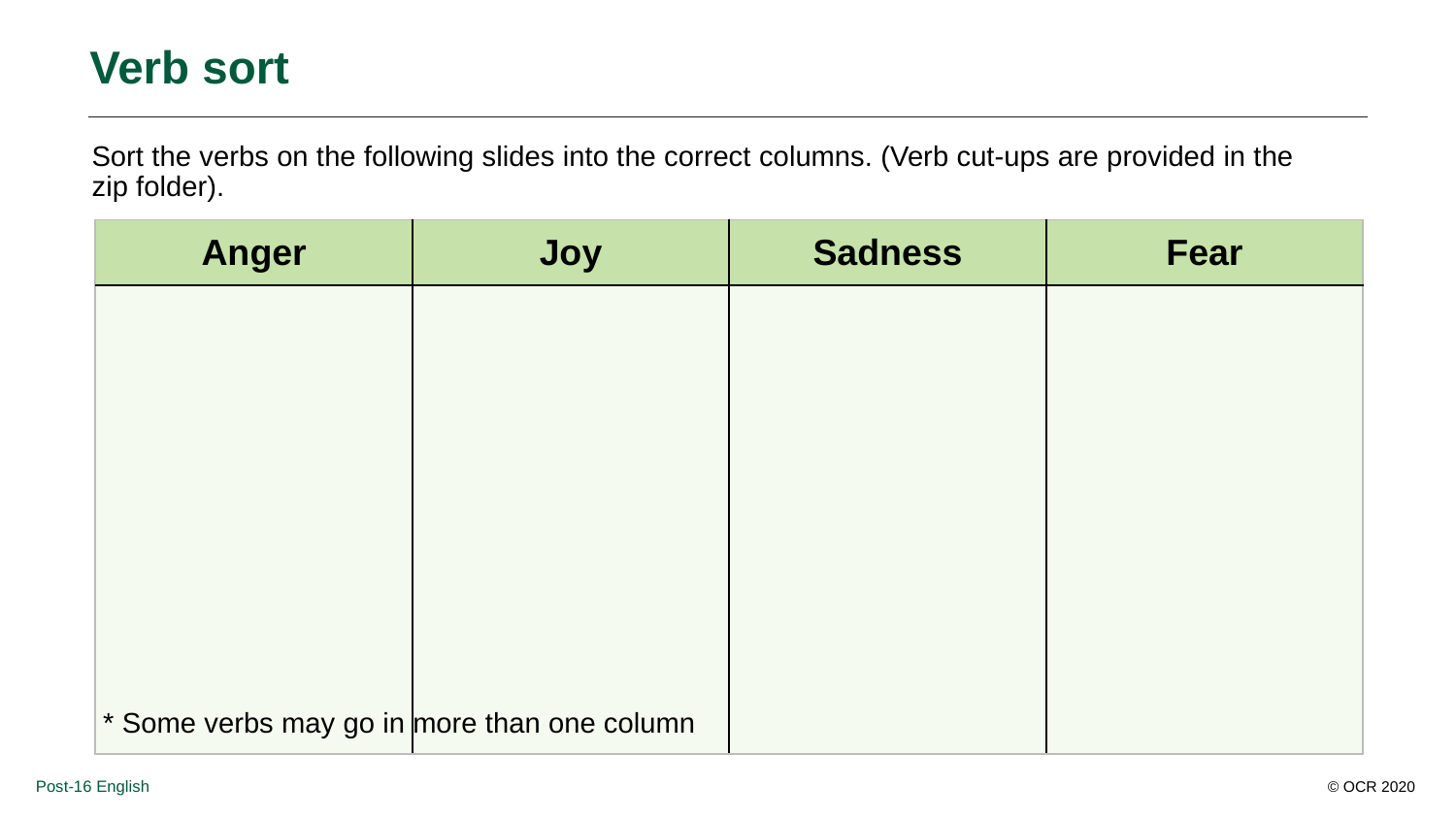

# Verb sort

Sort the verbs on the following slides into the correct columns. (Verb cut-ups are provided in the zip folder).

| Anger | Joy | Sadness | Fear |
| --- | --- | --- | --- |
|  |  |  |  |
* Some verbs may go in more than one column
Post-16 English
© OCR 2020